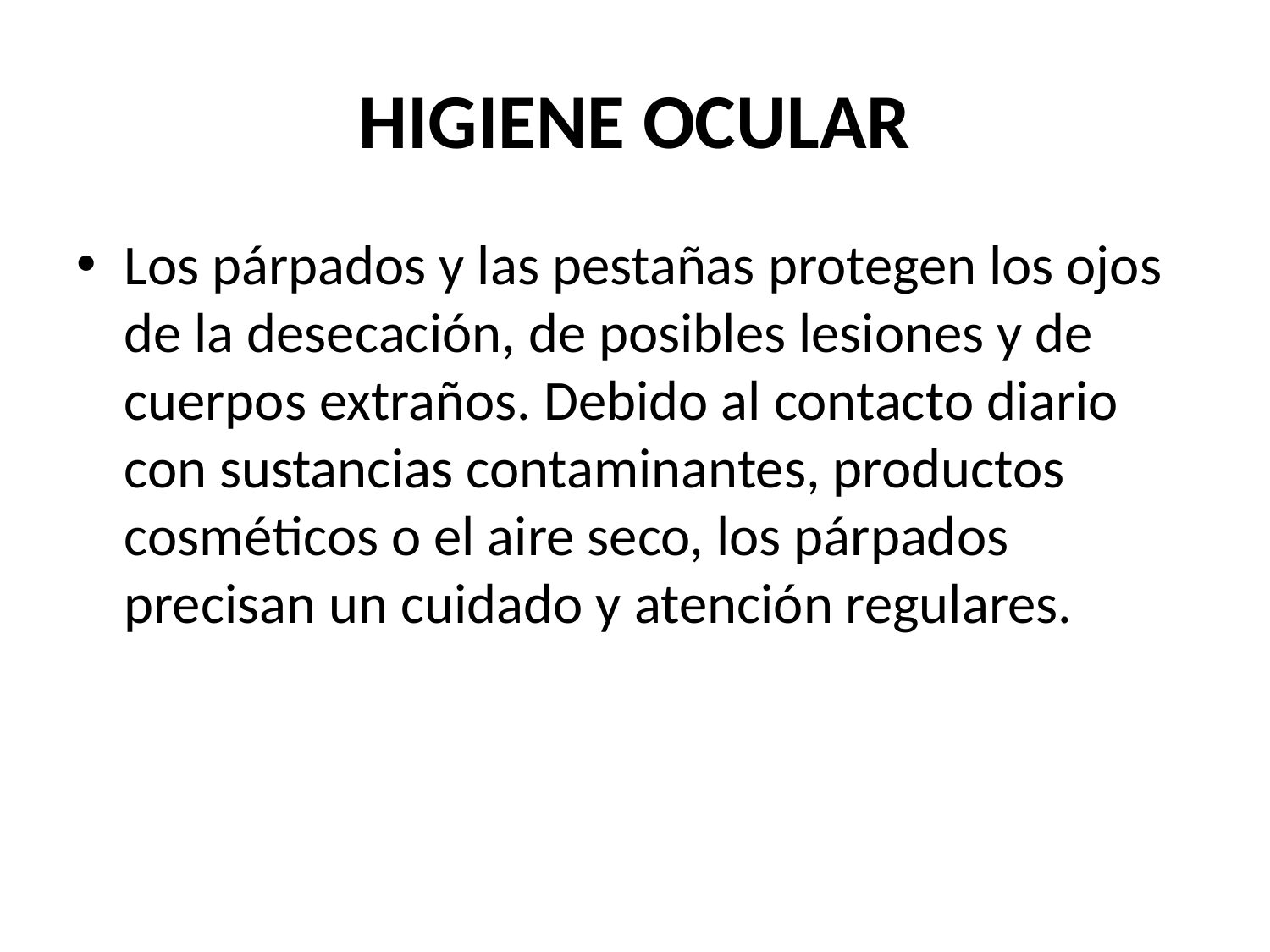

# HIGIENE OCULAR
Los párpados y las pestañas protegen los ojos de la desecación, de posibles lesiones y de cuerpos extraños. Debido al contacto diario con sustancias contaminantes, productos cosméticos o el aire seco, los párpados precisan un cuidado y atención regulares.